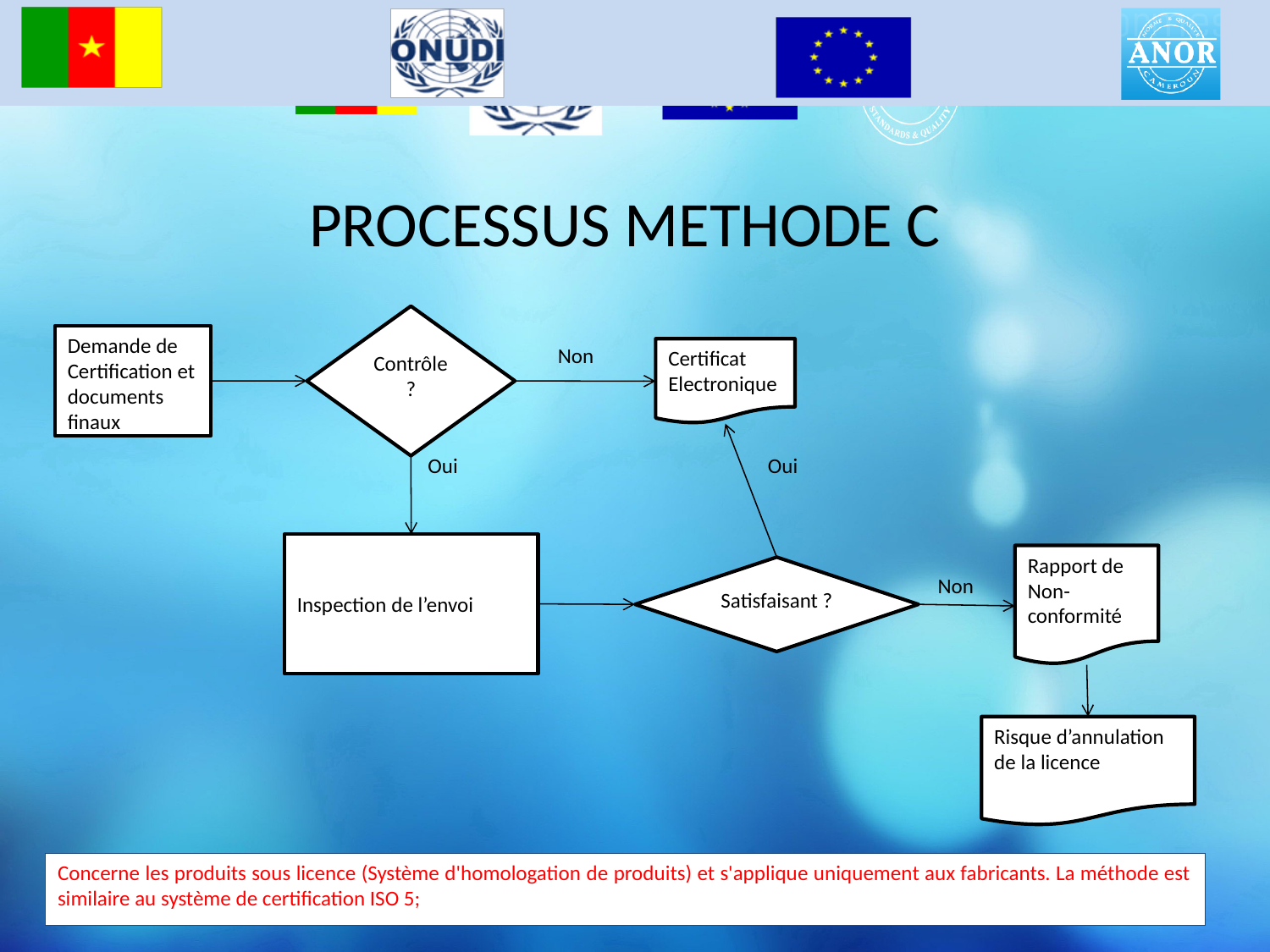

# PROCESSUS METHODE C
Contrôle?
Demande de Certification et documents finaux
Non
Certificat Electronique
Oui
Oui

Inspection de l’envoi
Rapport de Non-conformité
Satisfaisant ?
Non
Risque d’annulation de la licence
Concerne les produits sous licence (Système d'homologation de produits) et s'applique uniquement aux fabricants. La méthode est similaire au système de certification ISO 5;